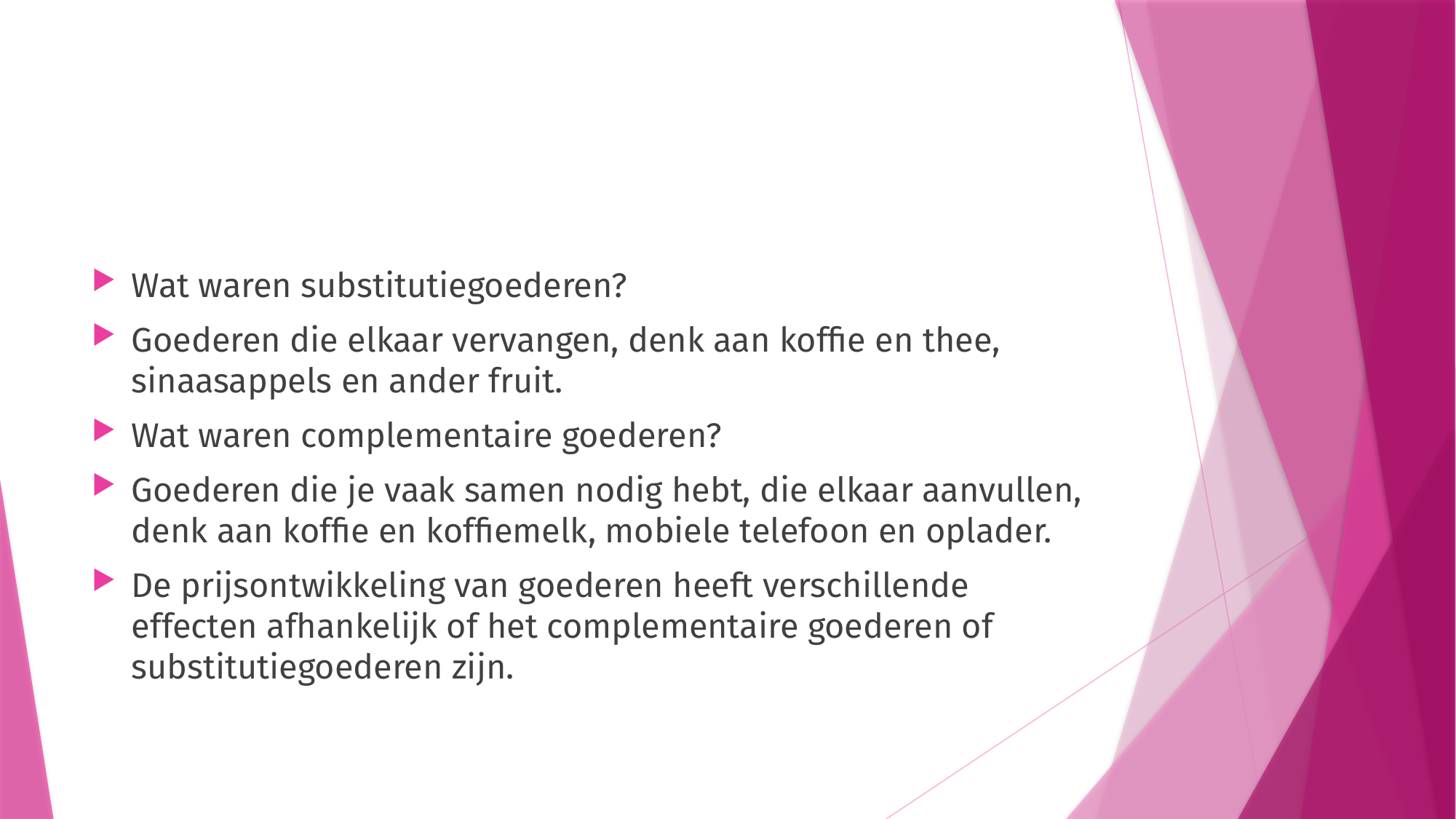

#
Wat waren substitutiegoederen?
Goederen die elkaar vervangen, denk aan koffie en thee, sinaasappels en ander fruit.
Wat waren complementaire goederen?
Goederen die je vaak samen nodig hebt, die elkaar aanvullen, denk aan koffie en koffiemelk, mobiele telefoon en oplader.
De prijsontwikkeling van goederen heeft verschillende effecten afhankelijk of het complementaire goederen of substitutiegoederen zijn.